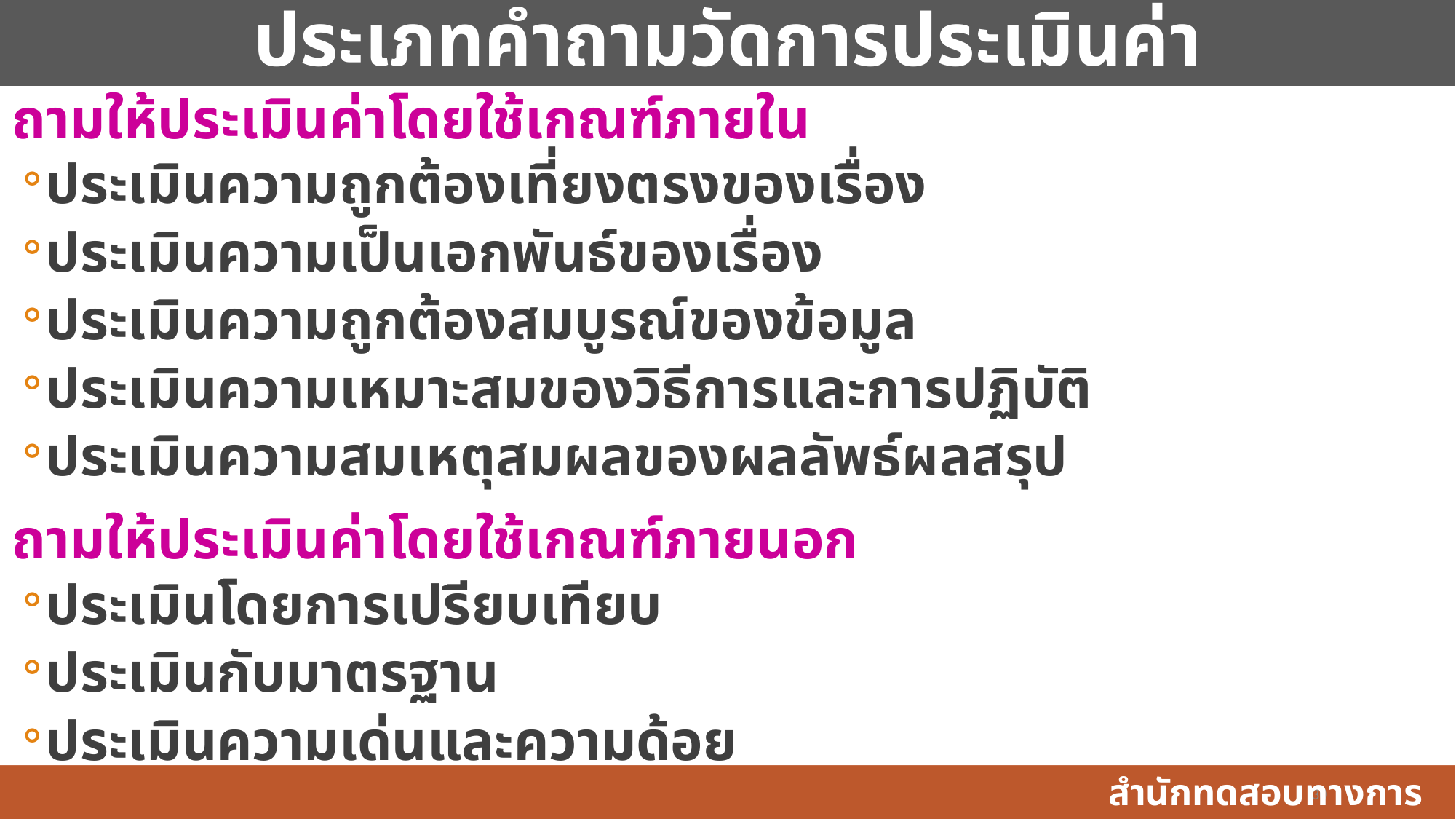

# ประเภทคำถามวัดการประเมินค่า
ถามให้ประเมินค่าโดยใช้เกณฑ์ภายใน
ประเมินความถูกต้องเที่ยงตรงของเรื่อง
ประเมินความเป็นเอกพันธ์ของเรื่อง
ประเมินความถูกต้องสมบูรณ์ของข้อมูล
ประเมินความเหมาะสมของวิธีการและการปฏิบัติ
ประเมินความสมเหตุสมผลของผลลัพธ์ผลสรุป
ถามให้ประเมินค่าโดยใช้เกณฑ์ภายนอก
ประเมินโดยการเปรียบเทียบ
ประเมินกับมาตรฐาน
ประเมินความเด่นและความด้อย
สำนักทดสอบทางการศึกษา สพฐ.
30